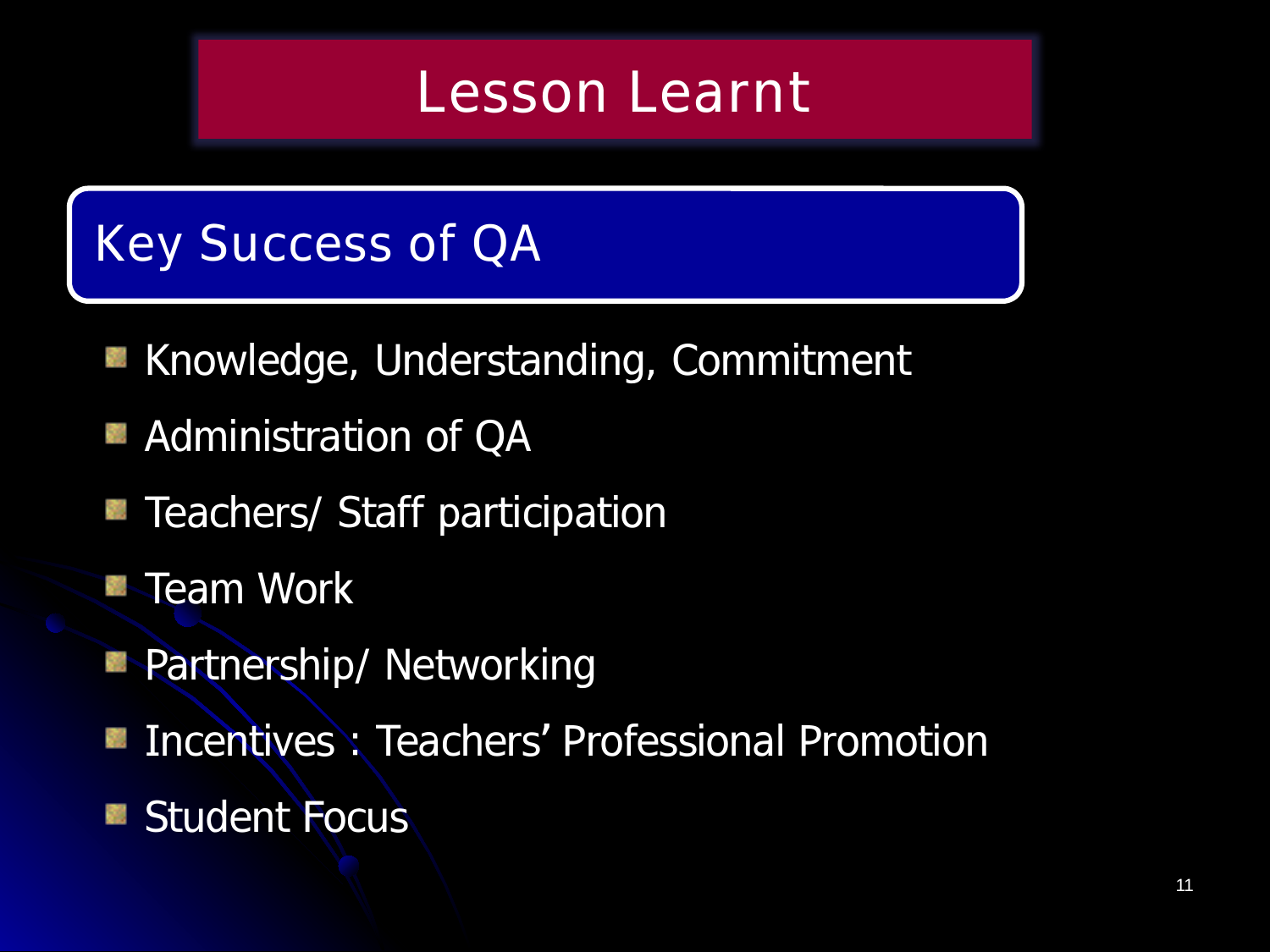

Lesson Learnt
Key Success of QA

 Knowledge, Understanding, Commitment
 Administration of QA
 Teachers/ Staff participation
 Team Work
 Partnership/ Networking
 Incentives : Teachers’ Professional Promotion
 Student Focus
11